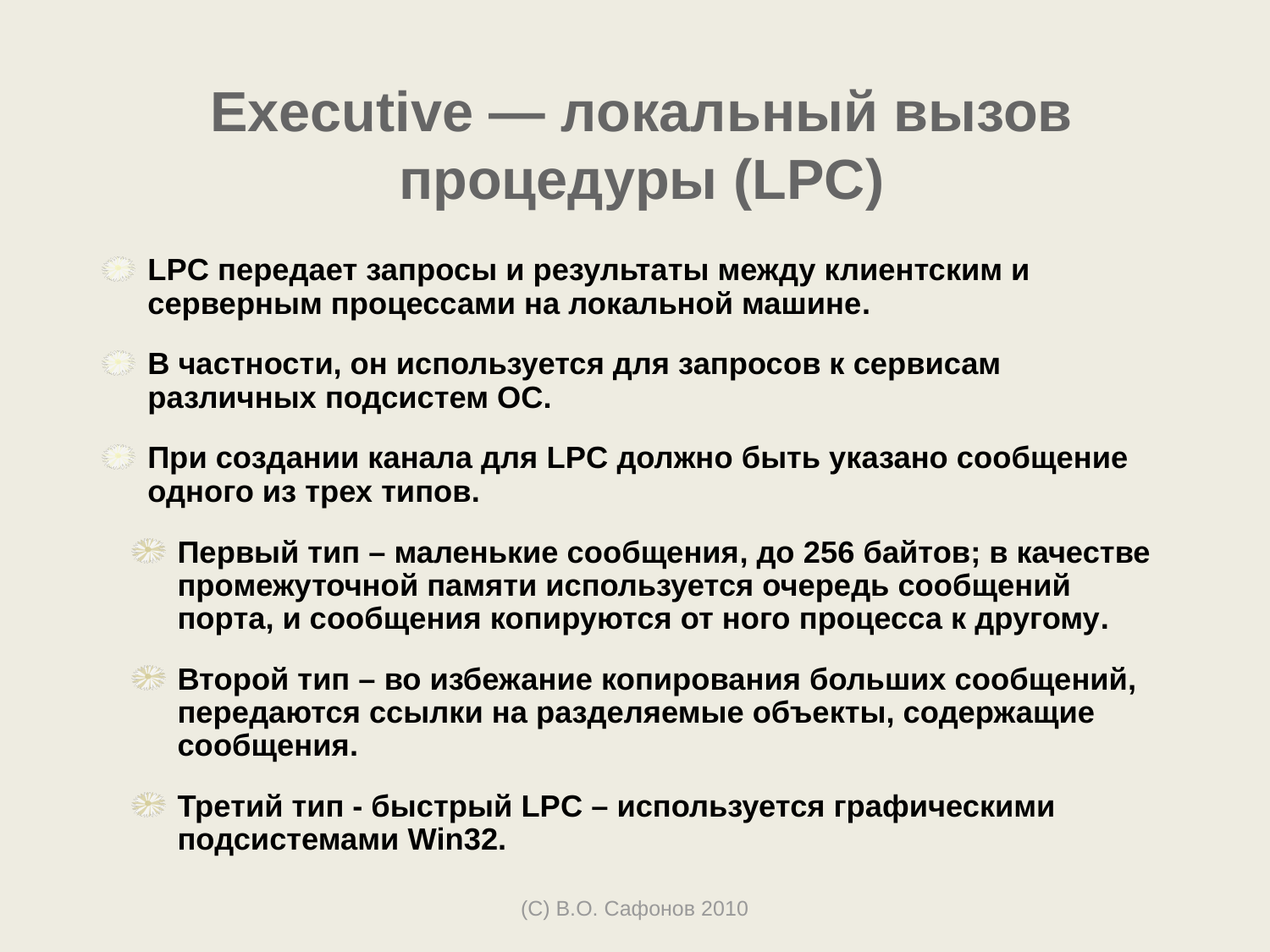

# Executive — локальный вызов процедуры (LPC)
LPC передает запросы и результаты между клиентским и серверным процессами на локальной машине.
В частности, он используется для запросов к сервисам различных подсистем ОС.
При создании канала для LPC должно быть указано сообщение одного из трех типов.
Первый тип – маленькие сообщения, до 256 байтов; в качестве промежуточной памяти используется очередь сообщений порта, и сообщения копируются от ного процесса к другому.
Второй тип – во избежание копирования больших сообщений, передаются ссылки на разделяемые объекты, содержащие сообщения.
Третий тип - быстрый LPC – используется графическими подсистемами Win32.
(С) В.О. Сафонов 2010